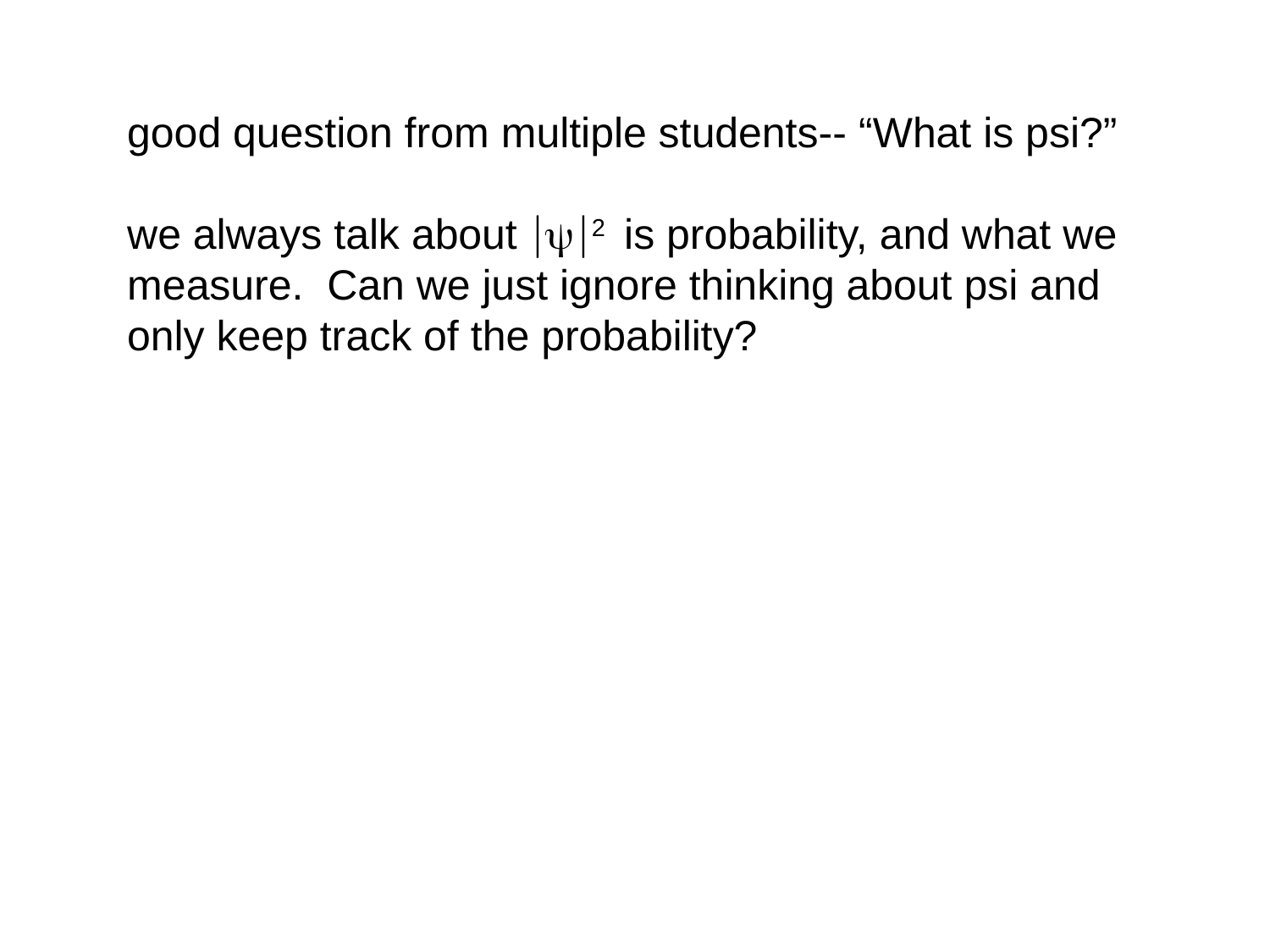

good question from multiple students-- “What is psi?”

we always talk about |ψ|2  is probability, and what we
measure.  Can we just ignore thinking about psi and
only keep track of the probability?